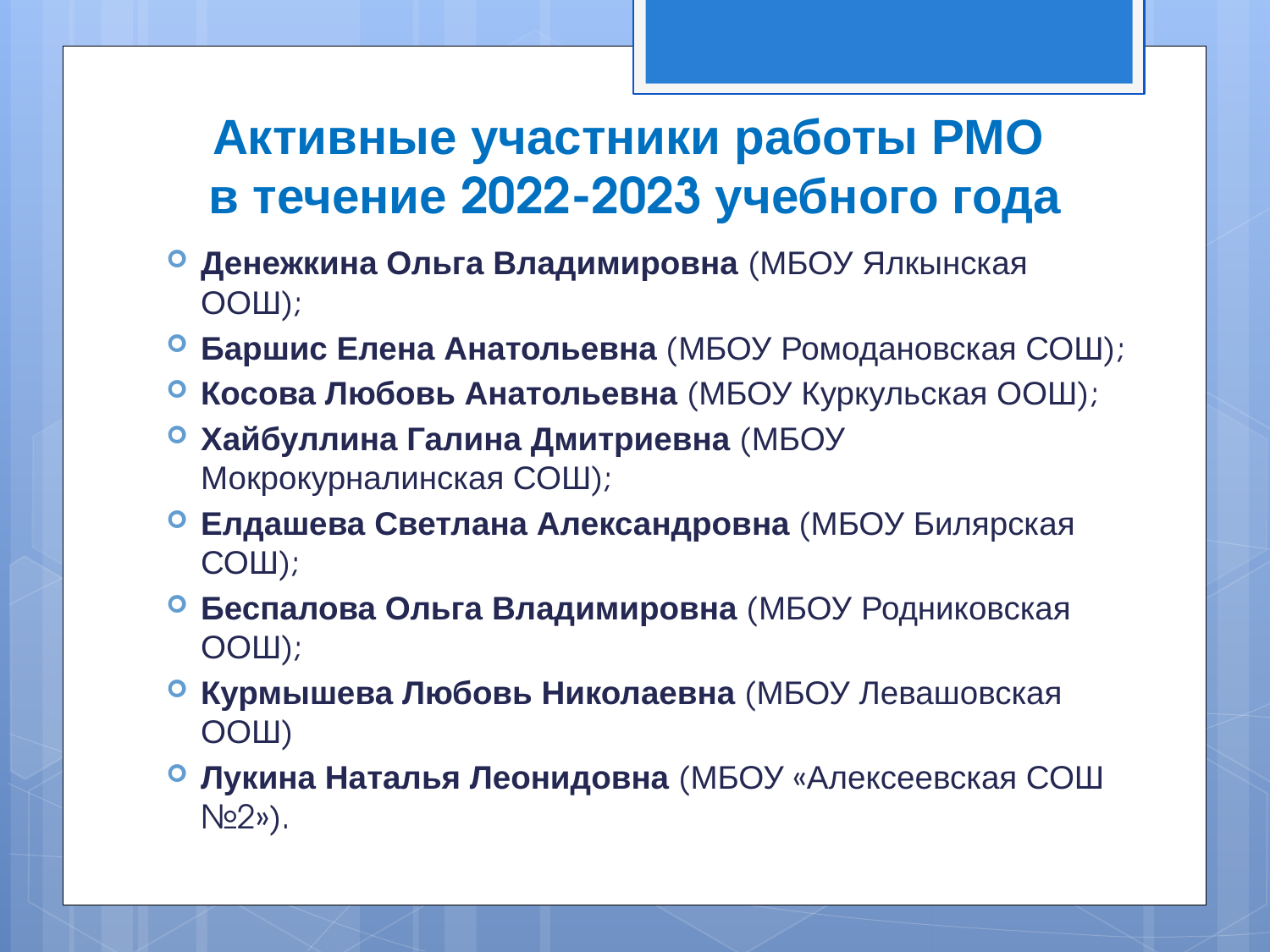

# Активные участники работы РМО в течение 2022-2023 учебного года
Денежкина Ольга Владимировна (МБОУ Ялкынская ООШ);
Баршис Елена Анатольевна (МБОУ Ромодановская СОШ);
Косова Любовь Анатольевна (МБОУ Куркульская ООШ);
Хайбуллина Галина Дмитриевна (МБОУ Мокрокурналинская СОШ);
Елдашева Светлана Александровна (МБОУ Билярская СОШ);
Беспалова Ольга Владимировна (МБОУ Родниковская ООШ);
Курмышева Любовь Николаевна (МБОУ Левашовская ООШ)
Лукина Наталья Леонидовна (МБОУ «Алексеевская СОШ №2»).